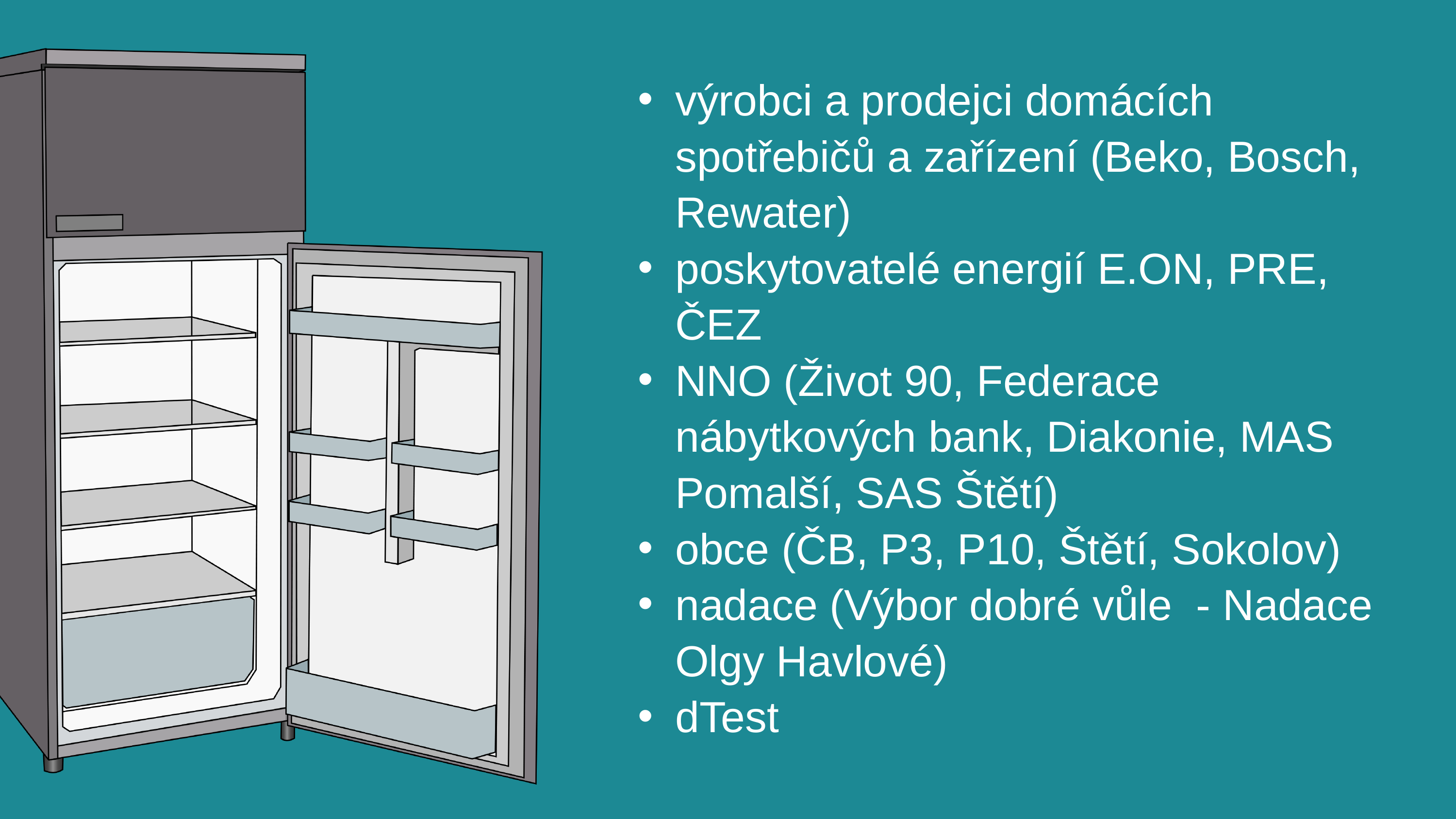

výrobci a prodejci domácích spotřebičů a zařízení (Beko, Bosch, Rewater)
poskytovatelé energií E.ON, PRE, ČEZ
NNO (Život 90, Federace nábytkových bank, Diakonie, MAS Pomalší, SAS Štětí)
obce (ČB, P3, P10, Štětí, Sokolov)
nadace (Výbor dobré vůle  - Nadace Olgy Havlové)
dTest